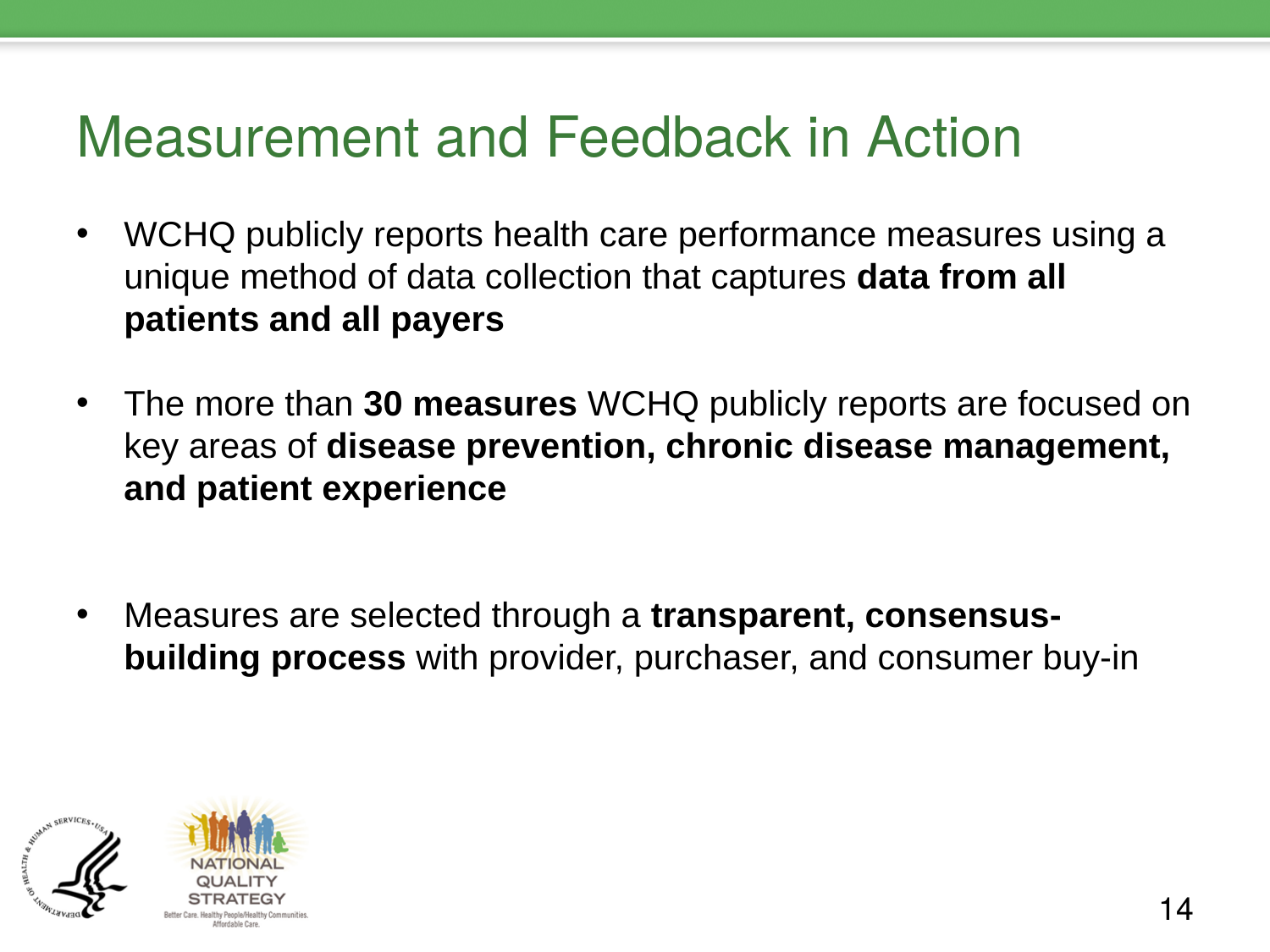

# Measurement and Feedback in Action
WCHQ publicly reports health care performance measures using a unique method of data collection that captures data from all patients and all payers
The more than 30 measures WCHQ publicly reports are focused on key areas of disease prevention, chronic disease management, and patient experience
Measures are selected through a transparent, consensus-building process with provider, purchaser, and consumer buy-in

14